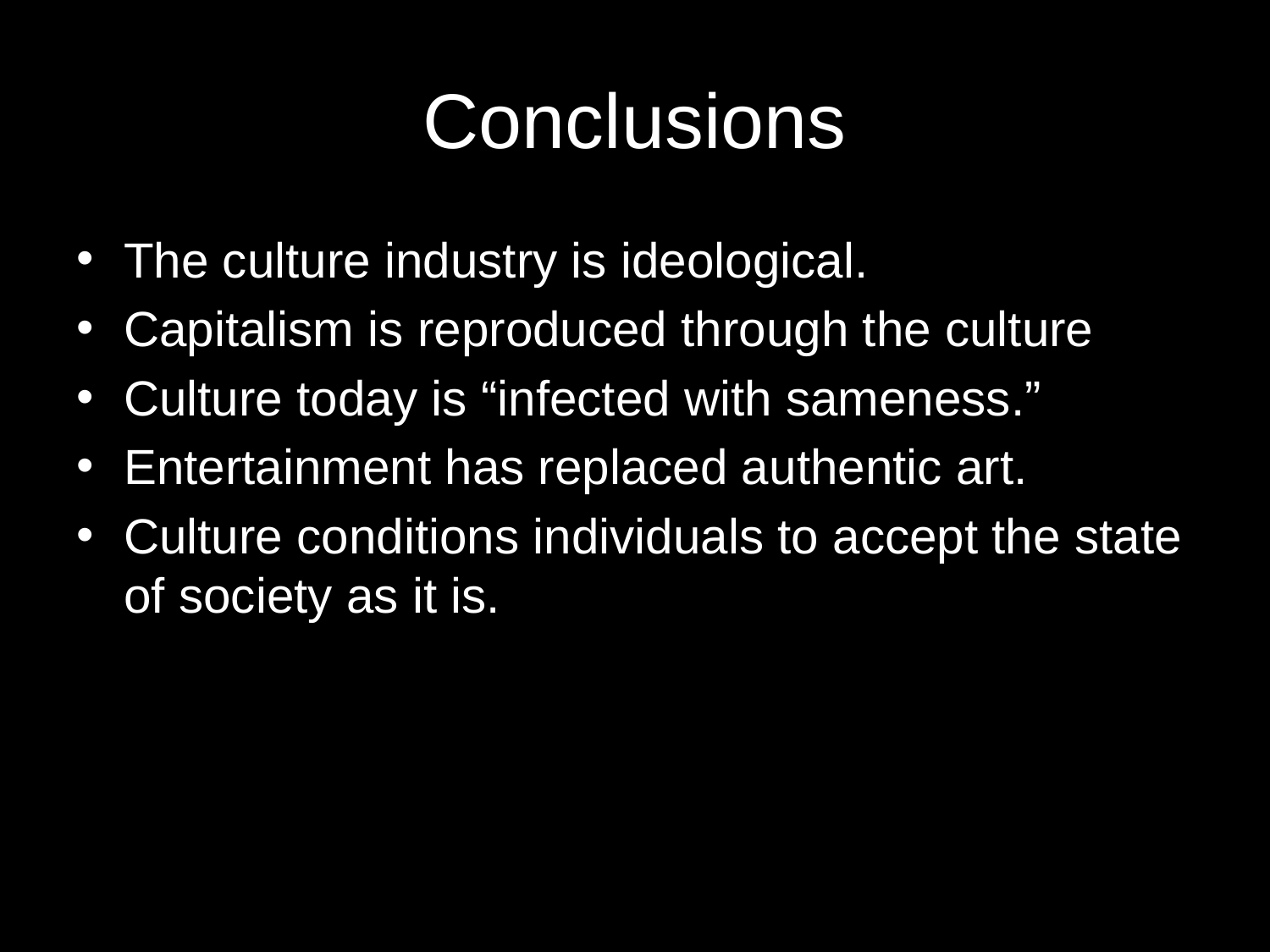

# Conclusions
The culture industry is ideological.
Capitalism is reproduced through the culture
Culture today is “infected with sameness.”
Entertainment has replaced authentic art.
Culture conditions individuals to accept the state of society as it is.